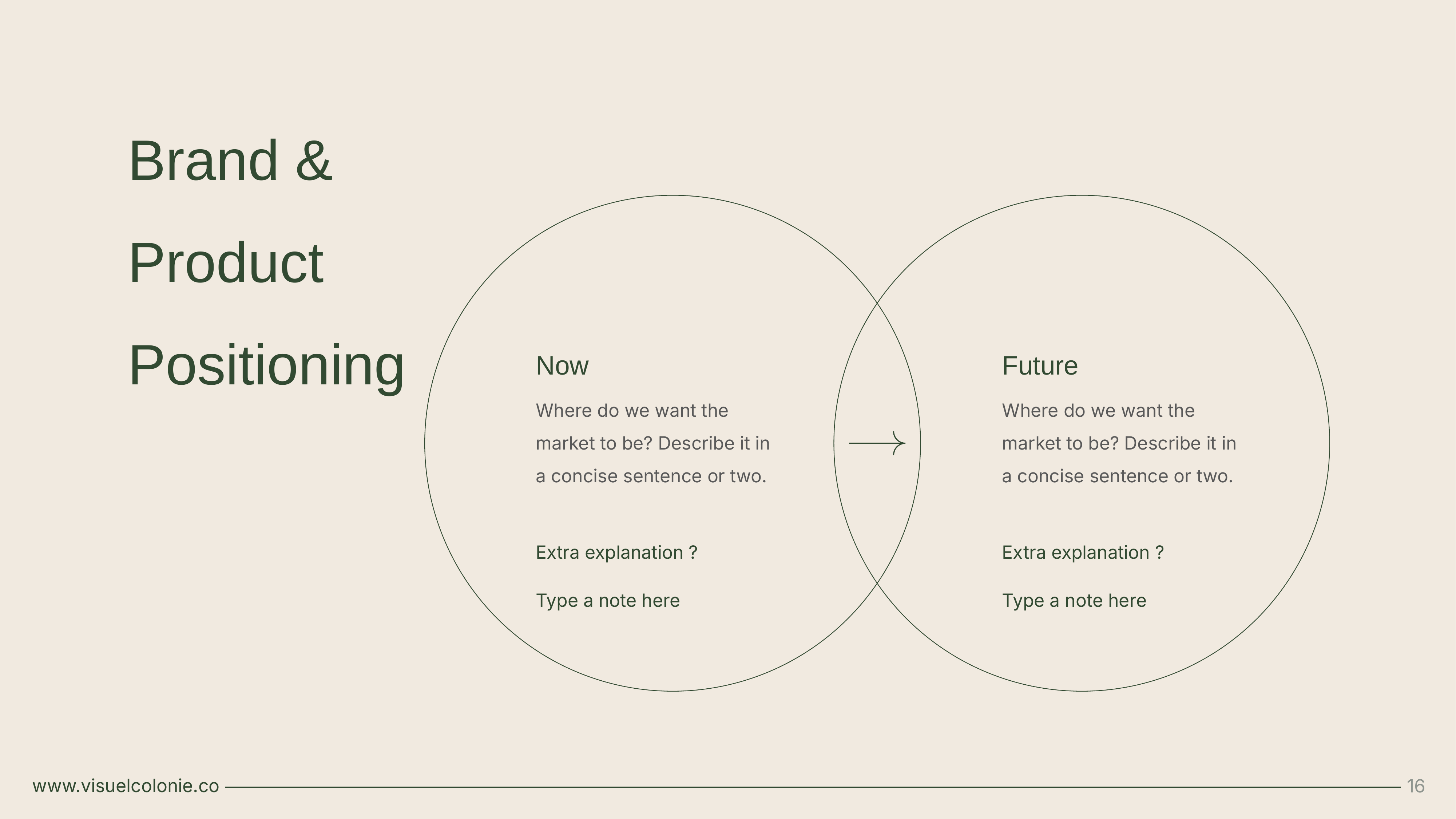

Brand & Product Positioning

Now
Future
Where do we want the market to be? Describe it in a concise sentence or two.
Where do we want the market to be? Describe it in a concise sentence or two.

Extra explanation ?
Type a note here
Extra explanation ?
Type a note here
www.visuelcolonie.co
16